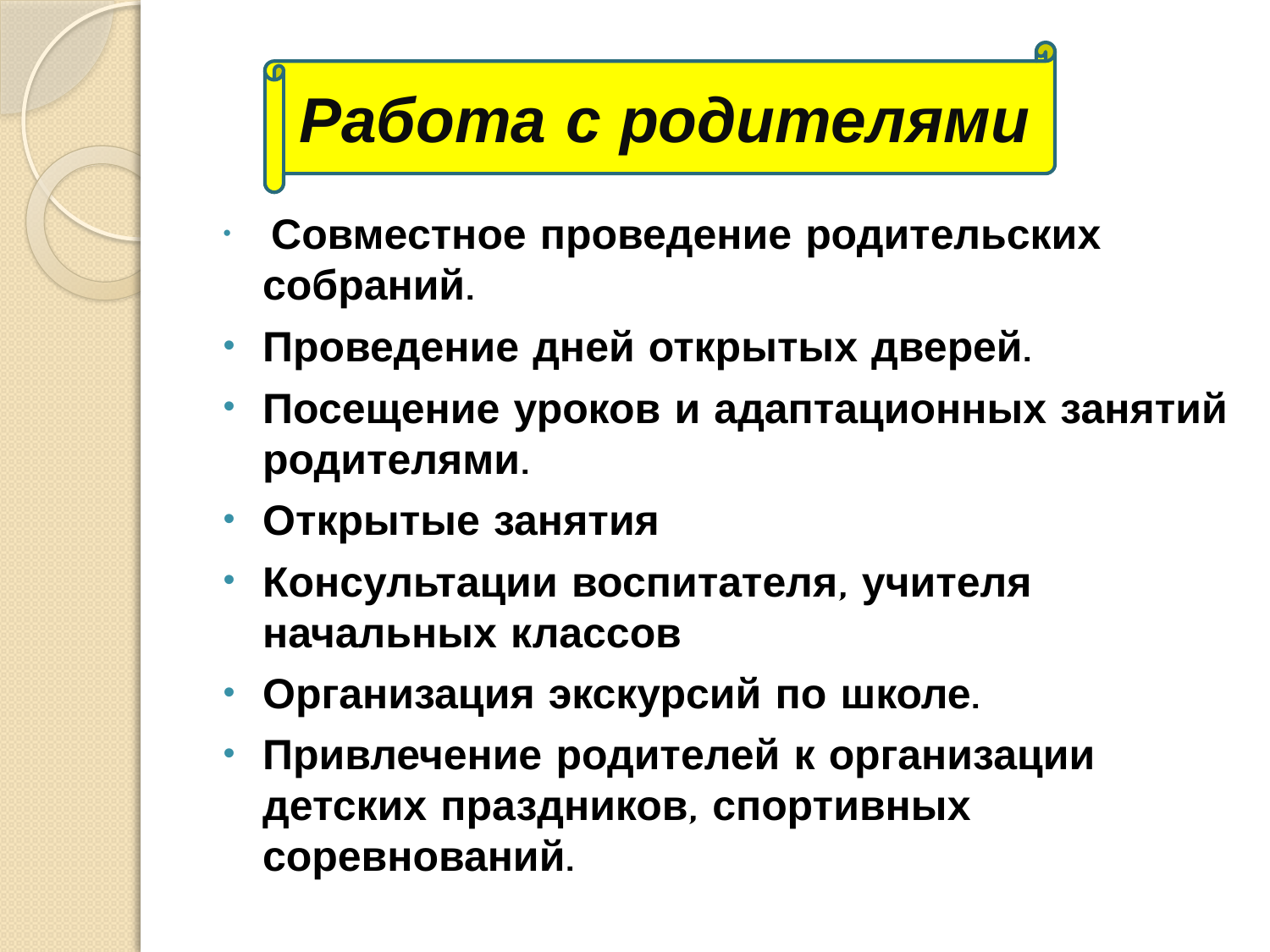

Работа с родителями
 Совместное проведение родительских собраний.
Проведение дней открытых дверей.
Посещение уроков и адаптационных занятий родителями.
Открытые занятия
Консультации воспитателя, учителя начальных классов
Организация экскурсий по школе.
Привлечение родителей к организации детских праздников, спортивных соревнований.